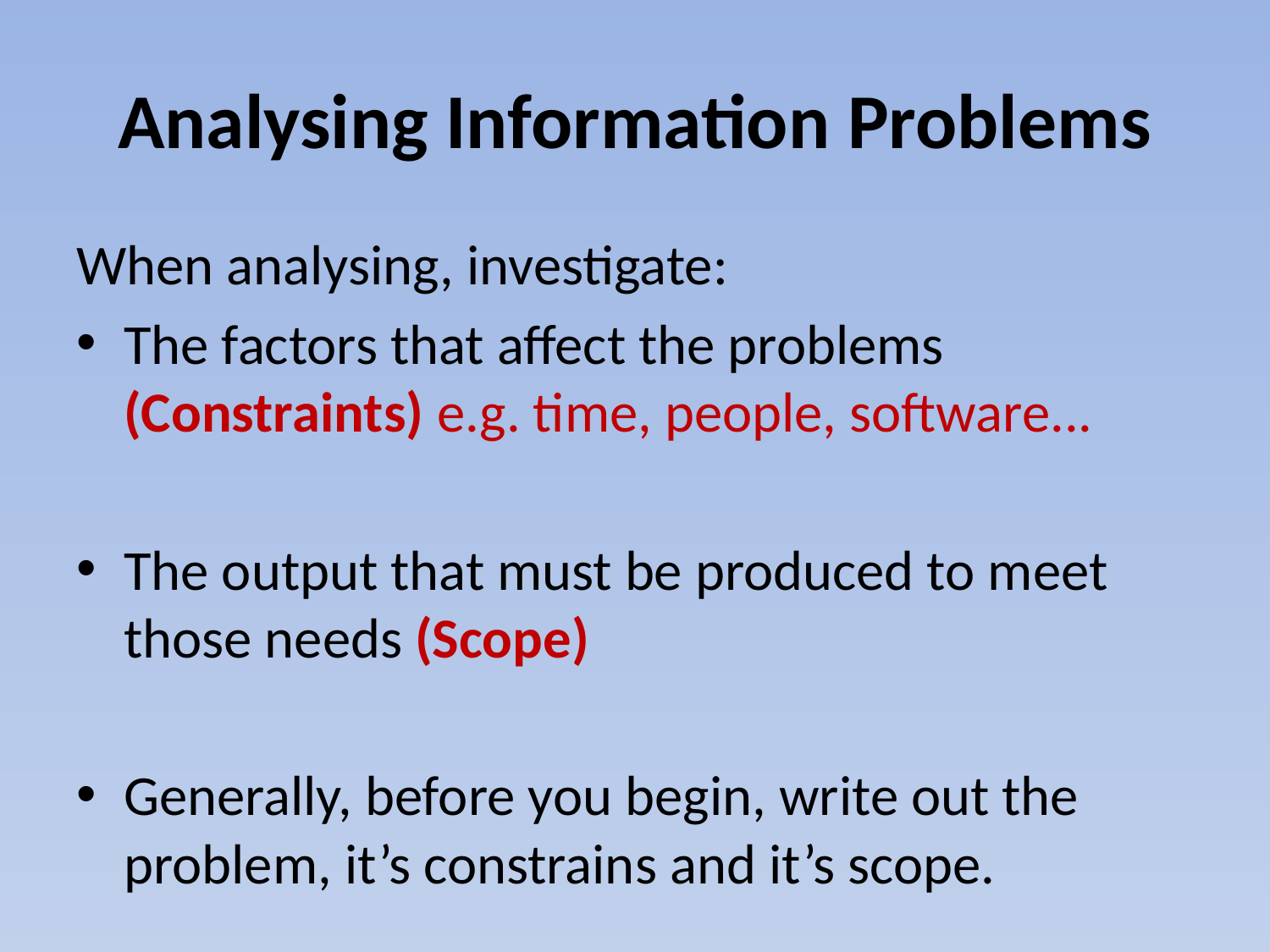

# Analysing Information Problems
When analysing, investigate:
The factors that affect the problems (Constraints) e.g. time, people, software...

The output that must be produced to meet those needs (Scope)

Generally, before you begin, write out the problem, it’s constrains and it’s scope.